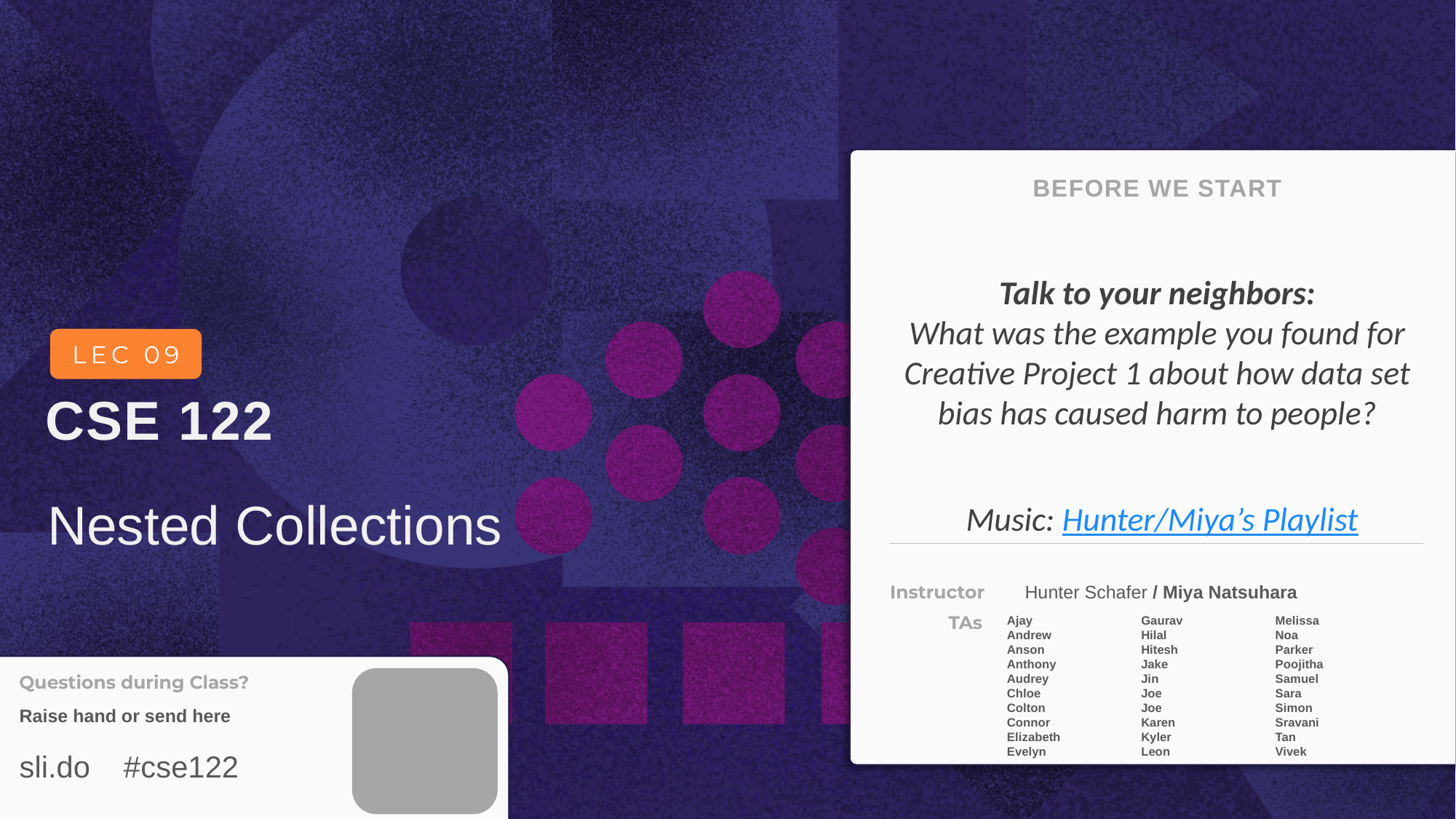

BEFORE WE START
Talk to your neighbors:
What was the example you found for Creative Project 1 about how data set bias has caused harm to people?
# Nested Collections
Music: Hunter/Miya’s Playlist